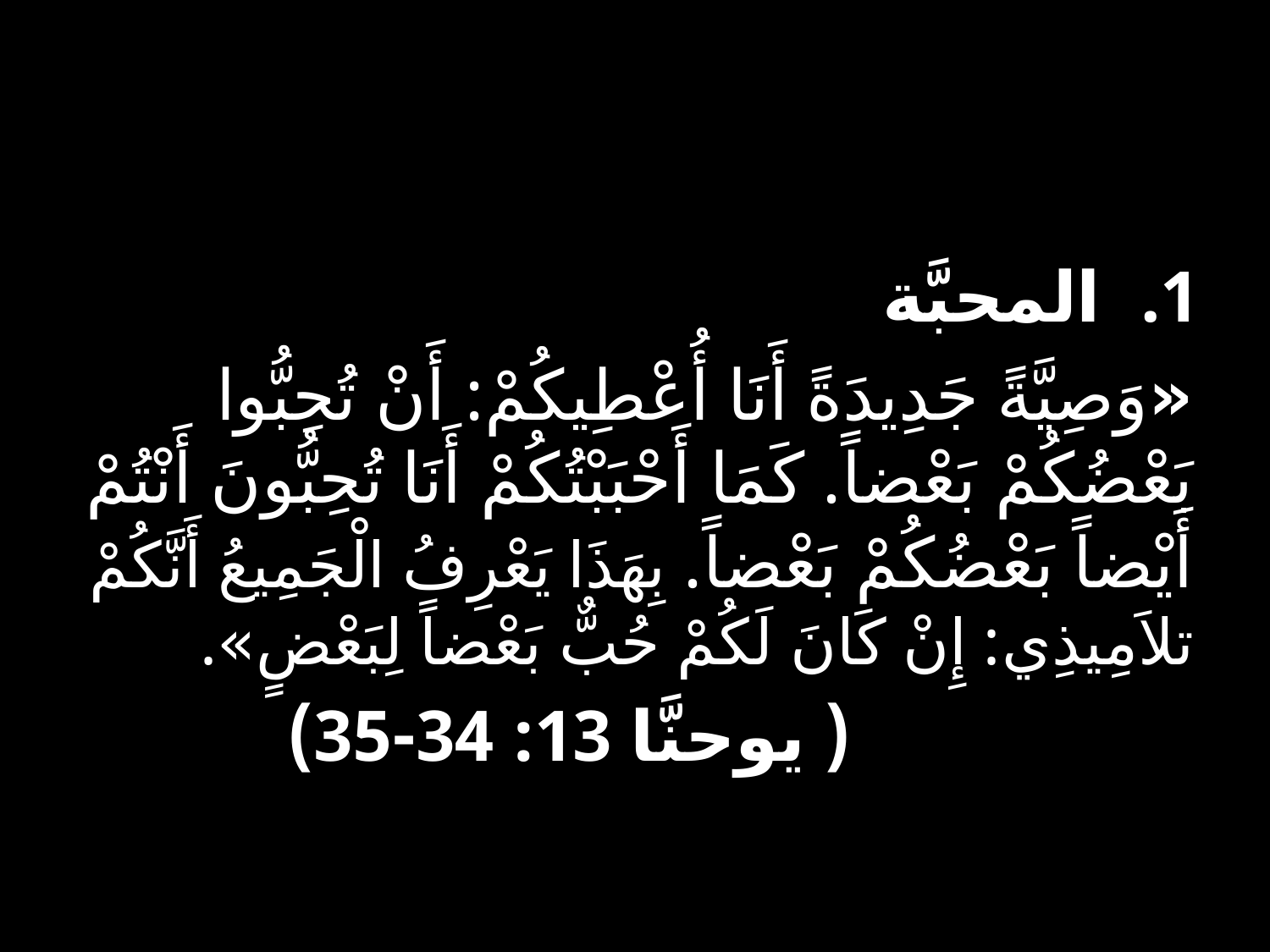

المحبَّة
«وَصِيَّةً جَدِيدَةً أَنَا أُعْطِيكُمْ: أَنْ تُحِبُّوا بَعْضُكُمْ بَعْضاً. كَمَا أَحْبَبْتُكُمْ أَنَا تُحِبُّونَ أَنْتُمْ أَيْضاً بَعْضُكُمْ بَعْضاً. بِهَذَا يَعْرِفُ الْجَمِيعُ أَنَّكُمْ تلاَمِيذِي: إِنْ كَانَ لَكُمْ حُبٌّ بَعْضاً لِبَعْضٍ».
				( يوحنَّا 13: 34-35)